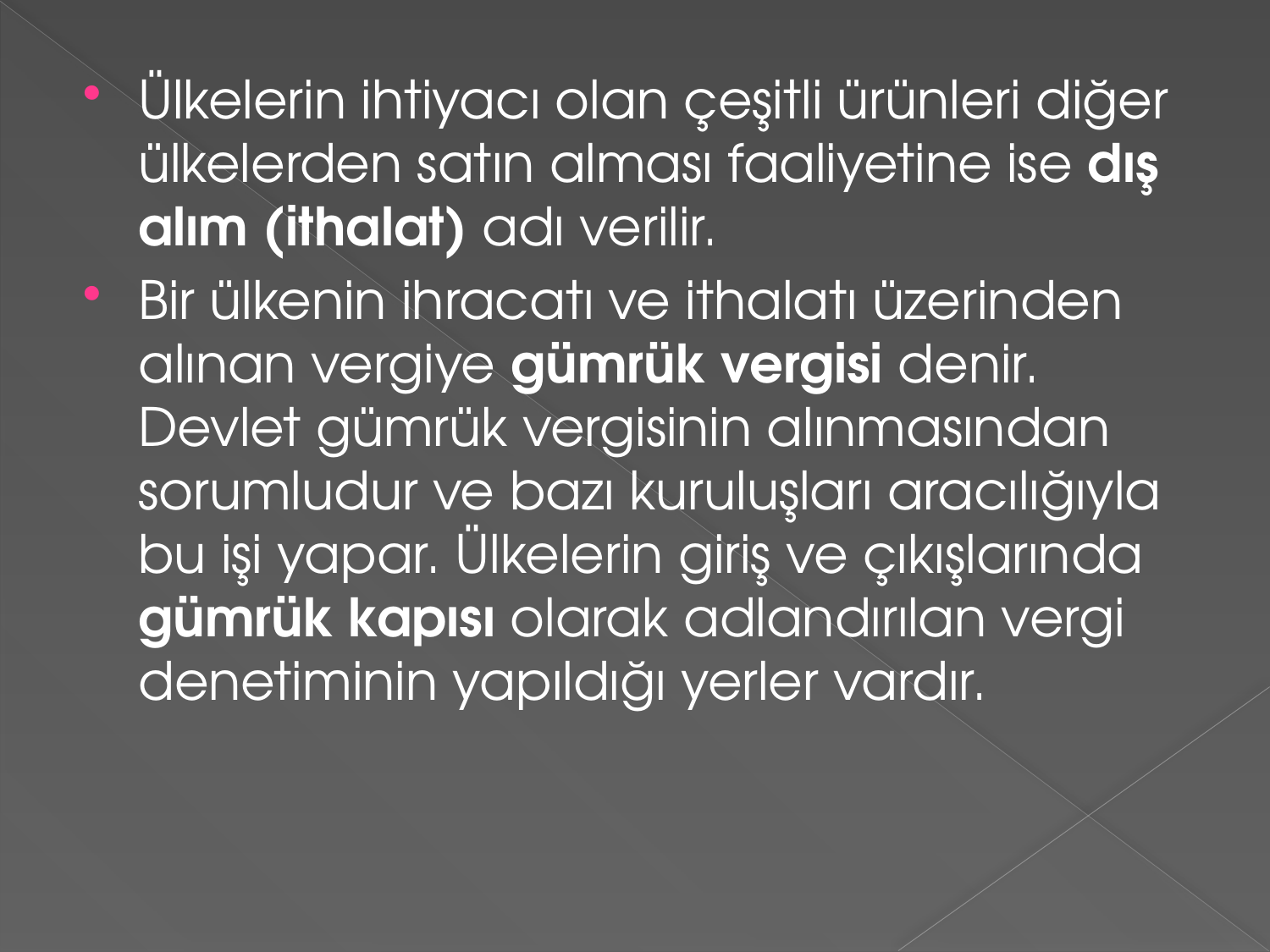

Ülkelerin ihtiyacı olan çeşitli ürünleri diğer ülkelerden satın alması faaliyetine ise dış alım (ithalat) adı verilir.
Bir ülkenin ihracatı ve ithalatı üzerinden alınan vergiye gümrük vergisi denir. Devlet gümrük vergisinin alınmasından sorumludur ve bazı kuruluşları aracılığıyla bu işi yapar. Ülkelerin giriş ve çıkışlarında gümrük kapısı olarak adlandırılan vergi denetiminin yapıldığı yerler vardır.